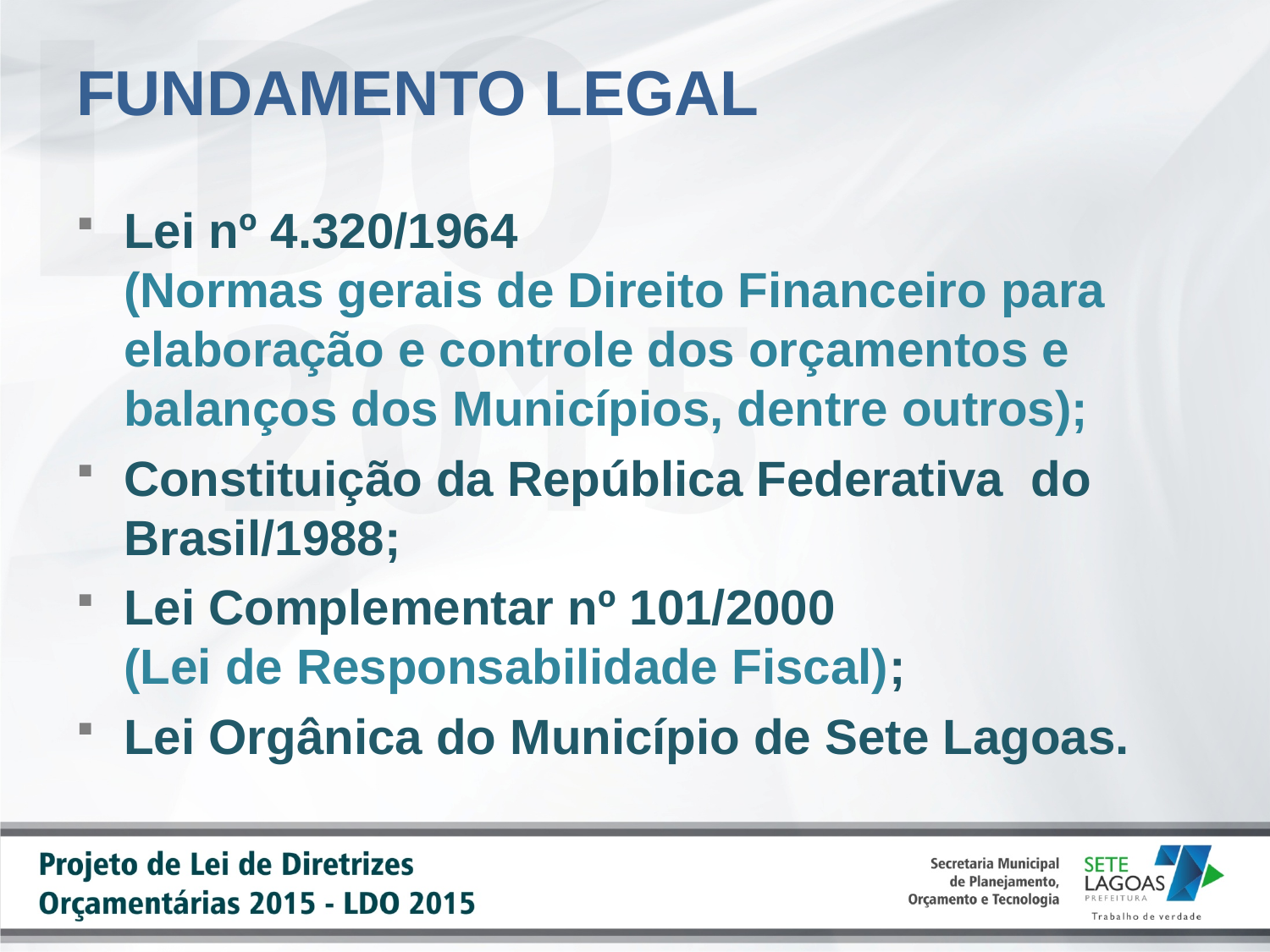

# FUNDAMENTO LEGAL
Lei nº 4.320/1964                                      (Normas gerais de Direito Financeiro para elaboração e controle dos orçamentos e balanços dos Municípios, dentre outros);
Constituição da República Federativa  do Brasil/1988;
Lei Complementar nº 101/2000                            (Lei de Responsabilidade Fiscal);
Lei Orgânica do Município de Sete Lagoas.